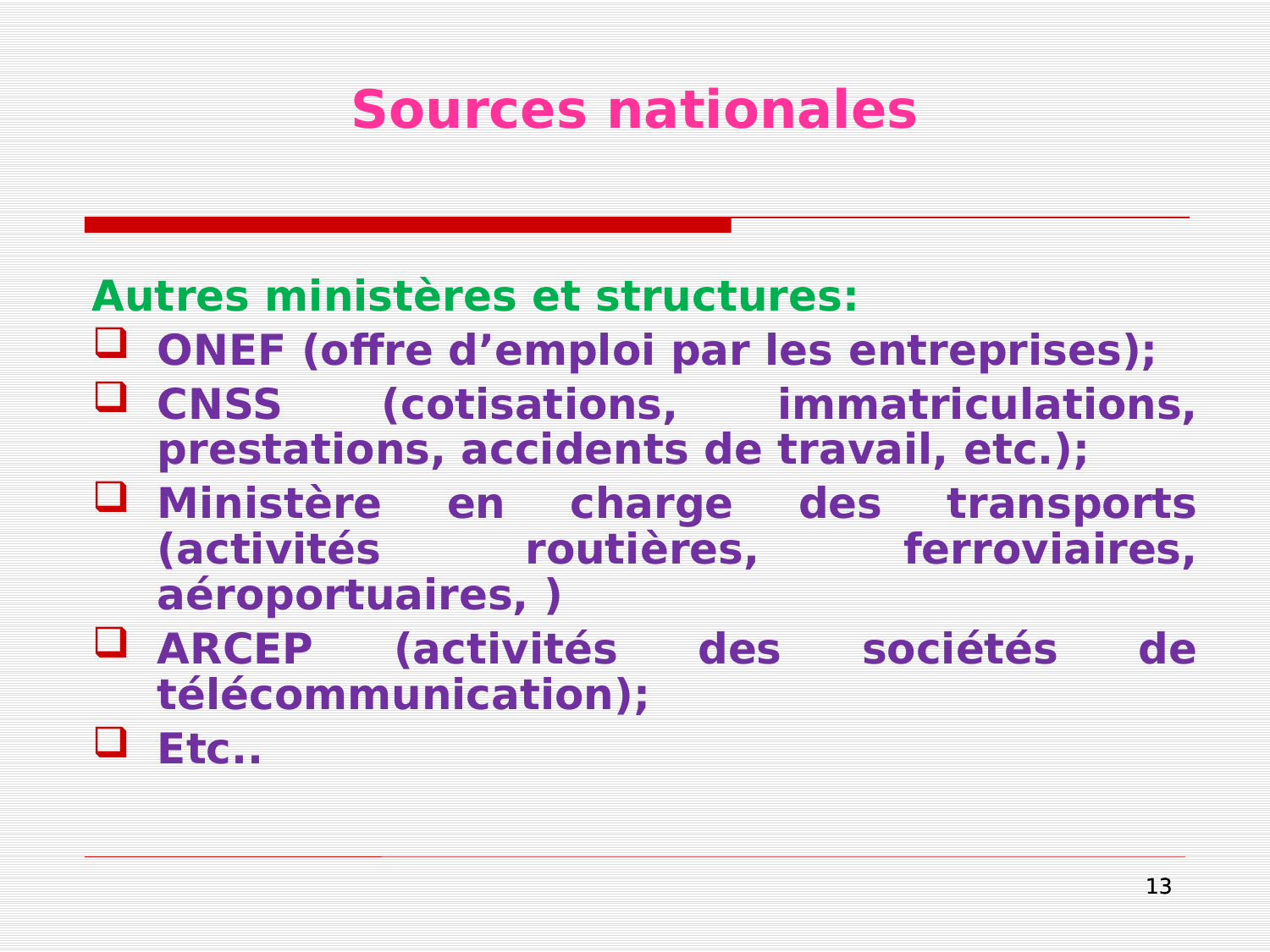

# Sources nationales
Autres ministères et structures:
ONEF (offre d’emploi par les entreprises);
CNSS (cotisations, immatriculations, prestations, accidents de travail, etc.);
Ministère en charge des transports (activités routières, ferroviaires, aéroportuaires, )
ARCEP (activités des sociétés de télécommunication);
Etc..
13
13